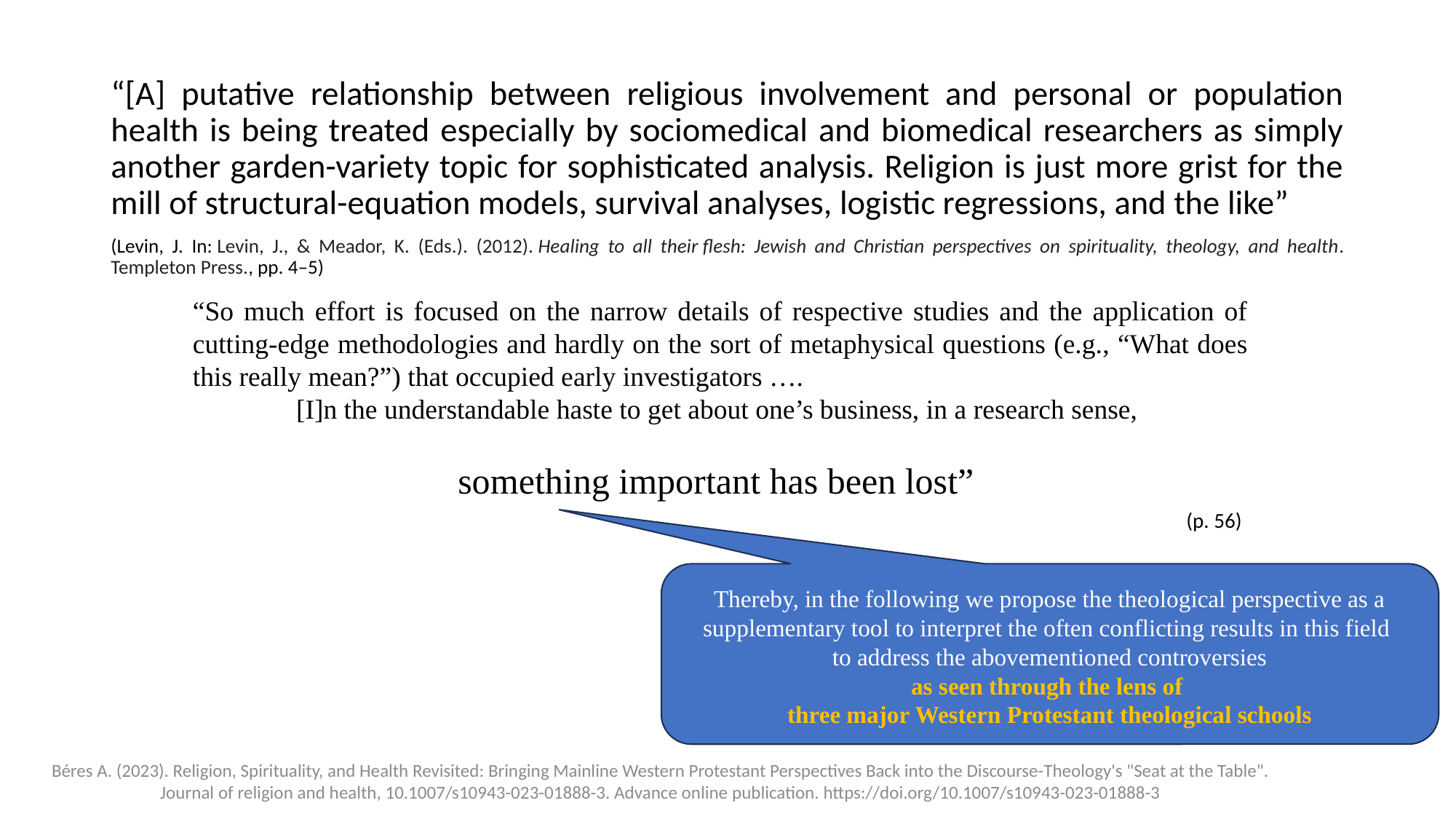

“[A] putative relationship between religious involvement and personal or population health is being treated especially by sociomedical and biomedical researchers as simply another garden-variety topic for sophisticated analysis. Religion is just more grist for the mill of structural-equation models, survival analyses, logistic regressions, and the like”
(Levin, J. In: Levin, J., & Meador, K. (Eds.). (2012). Healing to all their flesh: Jewish and Christian perspectives on spirituality, theology, and health. Templeton Press., pp. 4–5)

“So much effort is focused on the narrow details of respective studies and the application of cutting-edge methodologies and hardly on the sort of metaphysical questions (e.g., “What does this really mean?”) that occupied early investigators ….
[I]n the understandable haste to get about one’s business, in a research sense,

something important has been lost”
(p. 56)

Thereby, in the following we propose the theological perspective as a supplementary tool to interpret the often conflicting results in this field
to address the abovementioned controversies
as seen through the lens of
three major Western Protestant theological schools

Béres A. (2023). Religion, Spirituality, and Health Revisited: Bringing Mainline Western Protestant Perspectives Back into the Discourse-Theology's "Seat at the Table". Journal of religion and health, 10.1007/s10943-023-01888-3. Advance online publication. https://doi.org/10.1007/s10943-023-01888-3​